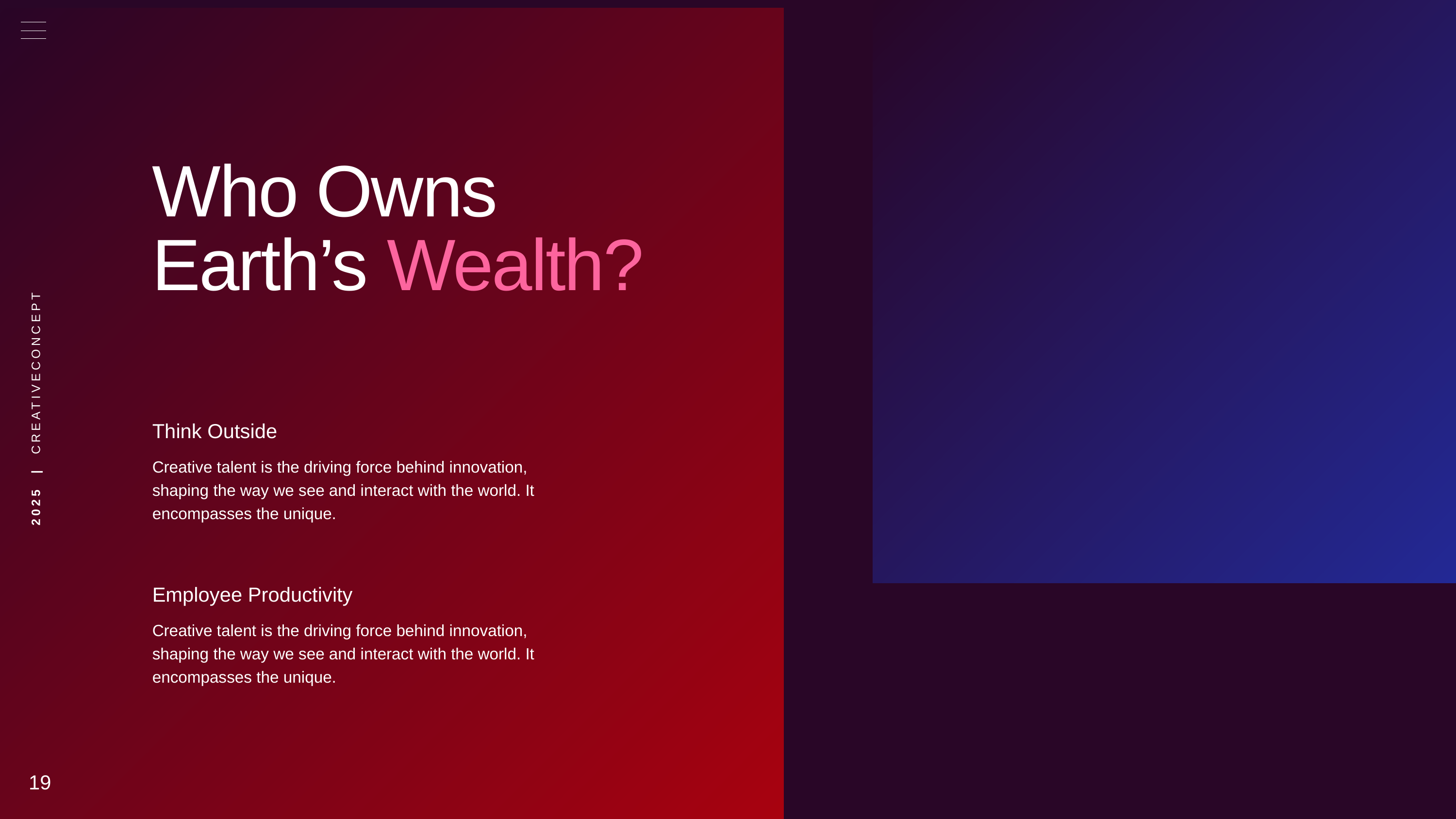

Who Owns Earth’s Wealth?
Think Outside

Creative talent is the driving force behind innovation, shaping the way we see and interact with the world. It encompasses the unique.
Employee Productivity
Creative talent is the driving force behind innovation, shaping the way we see and interact with the world. It encompasses the unique.